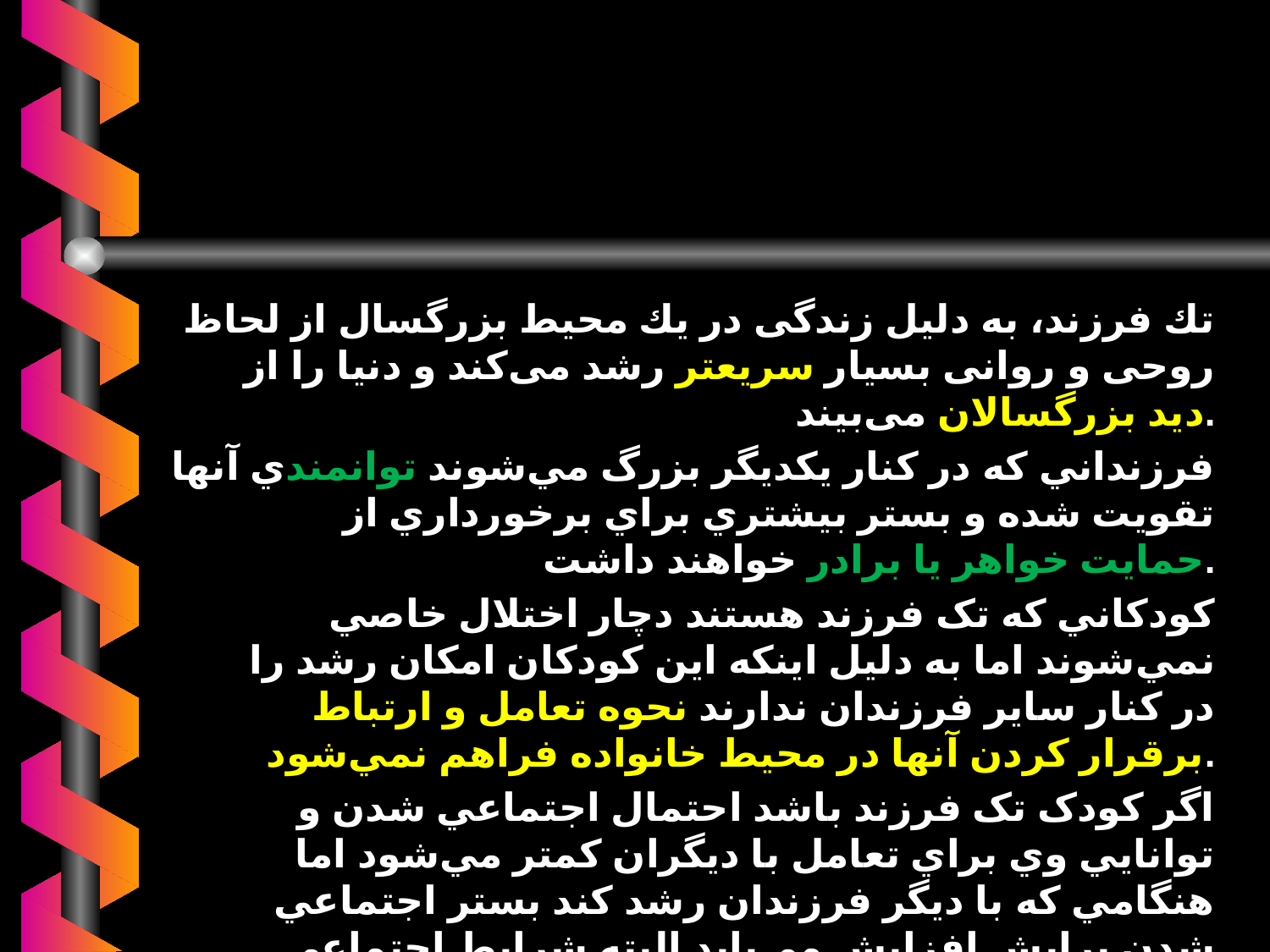

تك فرزند، به دلیل زندگی در یك محیط بزرگسال از لحاظ روحی و روانی بسیار سریعتر رشد می‌كند و دنیا را از دید بزرگسالان می‌بیند.
فرزنداني که در کنار يکديگر بزرگ مي‌شوند توانمندي آنها تقويت شده و بستر بيشتري براي برخورداري از حمايت خواهر يا برادر خواهند داشت.
کودکاني که تک فرزند هستند دچار اختلال خاصي نمي‌شوند اما به دليل اينکه اين کودکان امکان رشد را در کنار ساير فرزندان ندارند نحوه تعامل و ارتباط برقرار کردن آنها در محيط خانواده فراهم نمي‌شود.
اگر کودک تک فرزند باشد احتمال اجتماعي شدن و توانايي وي براي تعامل با ديگران کمتر مي‌شود اما هنگامي که با ديگر فرزندان رشد کند بستر اجتماعي شدن برايش افزايش مي‌يابد.البته شرايط اجتماعي شدن به شرطي است که بين فرزندان اختلاف سني زيادي وجود نداشته باشد تا تعامل و ارتباط لازم ميانشان رقرار شود.کودک در صورت رشد با ديگر فرزندان امکان رشداجتماعي،هيجاني و ارتباطي را خواهد داشت.